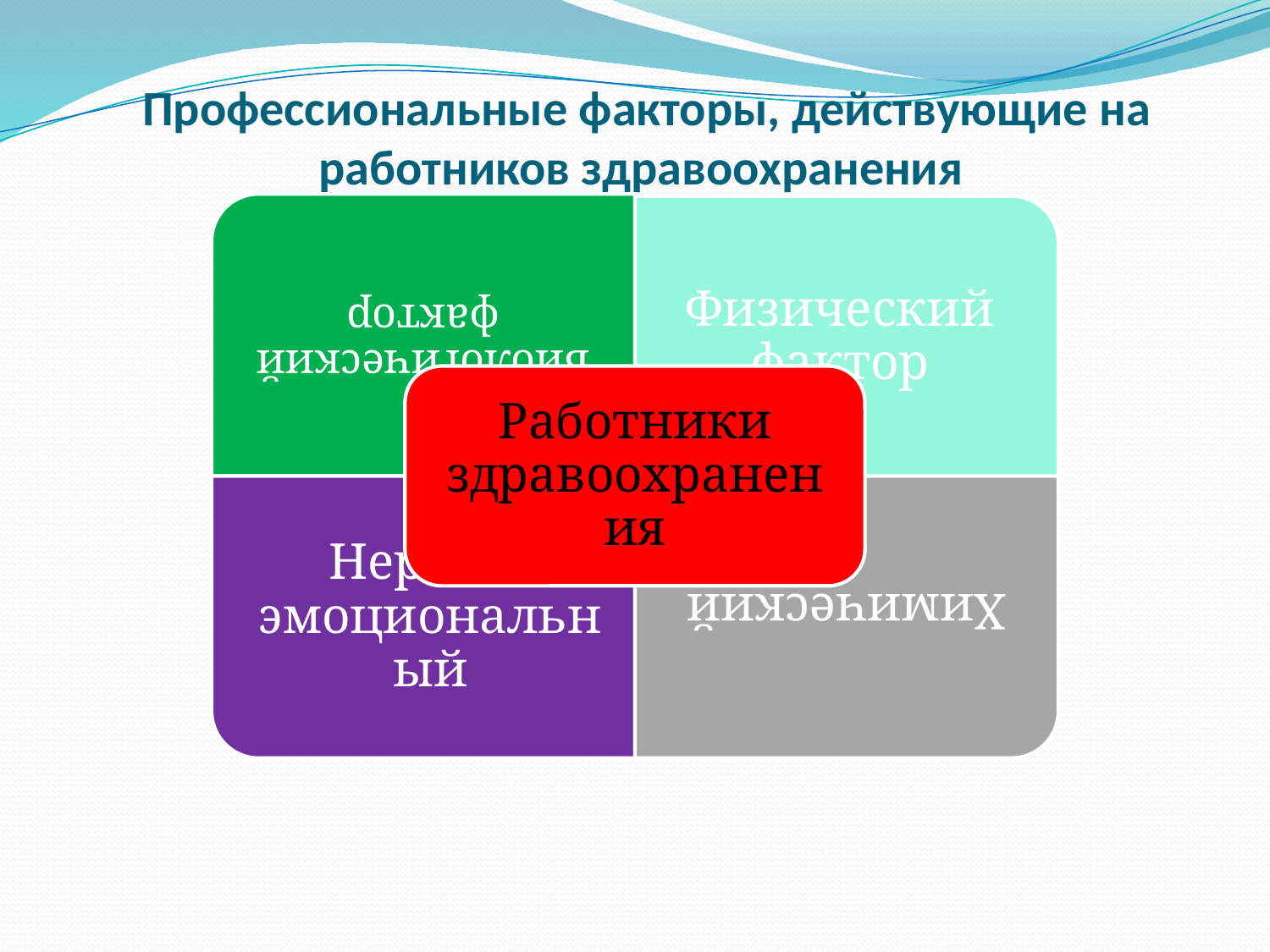

# Профессиональные факторы, действующие на работников здравоохранения
Биологический фактор
Физический фактор
Нервно-эмоциональный
Химический
Работники здравоохранения